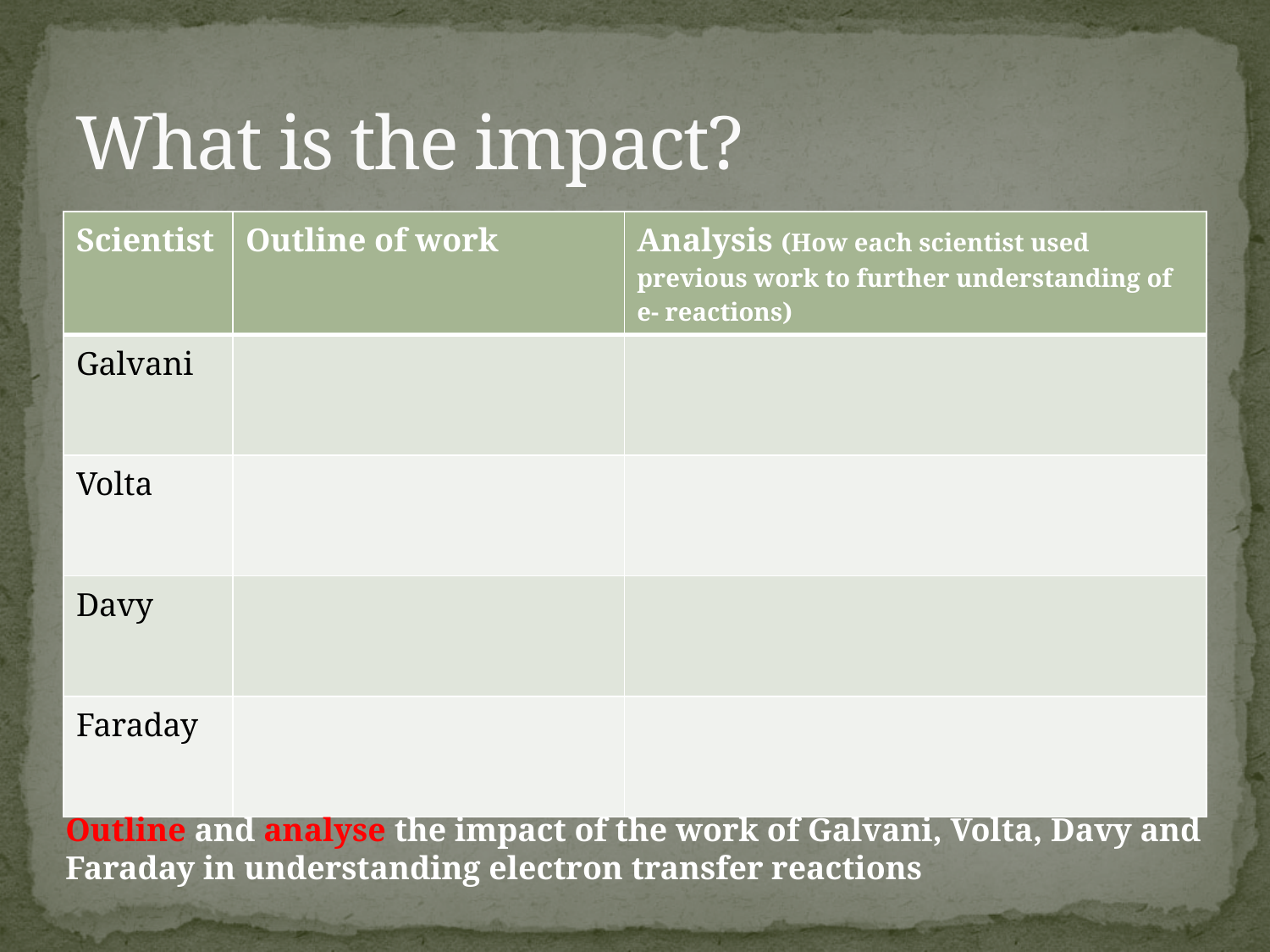

# What is the impact?
| Scientist | Outline of work | Analysis (How each scientist used previous work to further understanding of e- reactions) |
| --- | --- | --- |
| Galvani |  |  |
| Volta |  |  |
| Davy |  |  |
| Faraday |  |  |
Outline and analyse the impact of the work of Galvani, Volta, Davy and Faraday in understanding electron transfer reactions